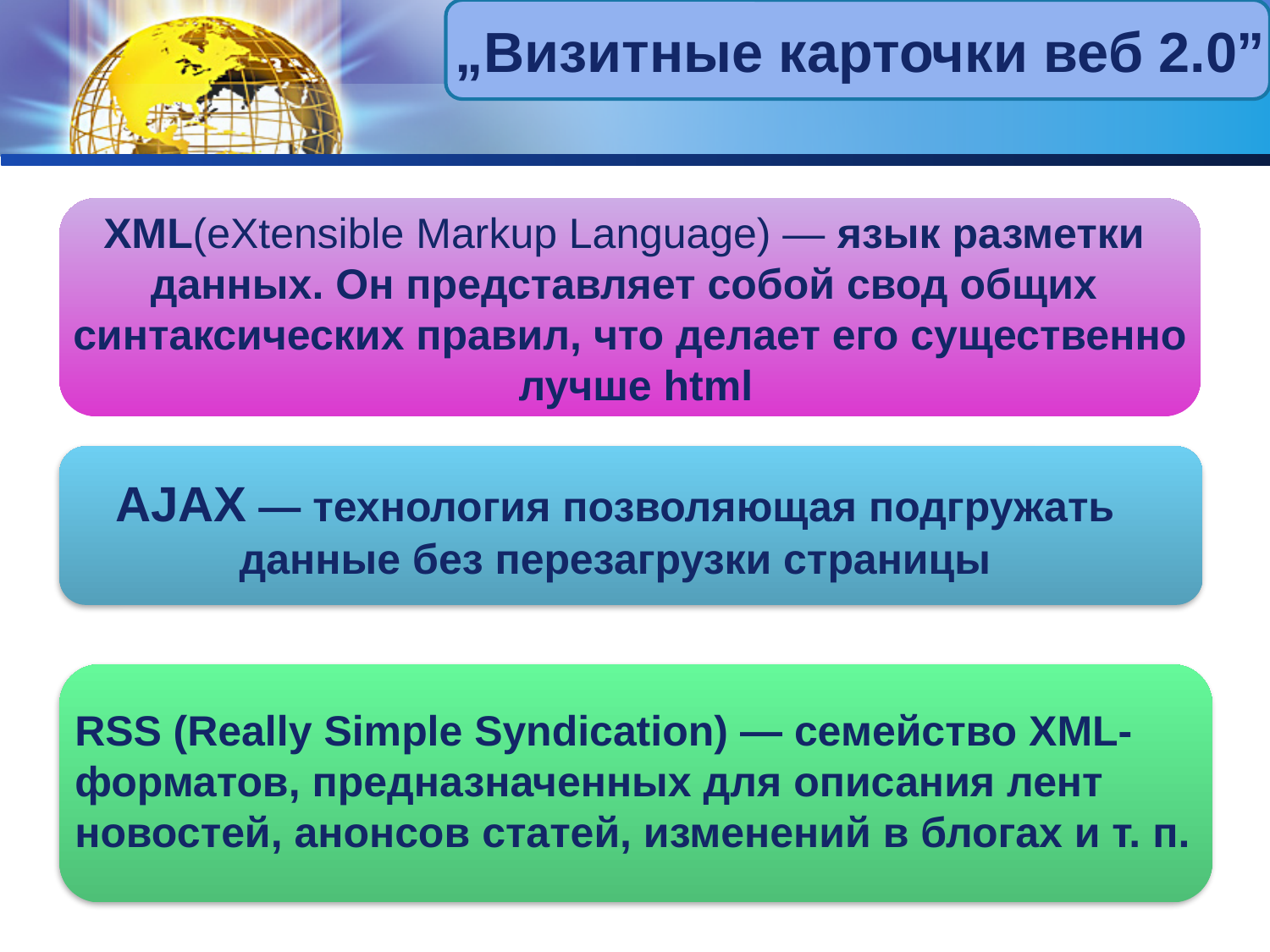

„Визитные карточки веб 2.0”
XML(eXtensible Markup Language) — язык разметки
данных. Он представляет собой свод общих
синтаксических правил, что делает его существенно
 лучше html

AJAX — технология позволяющая подгружать данные без перезагрузки страницы

RSS (Really Simple Syndication) — семейство XML-форматов, предназначенных для описания лент новостей, анонсов статей, изменений в блогах и т. п.